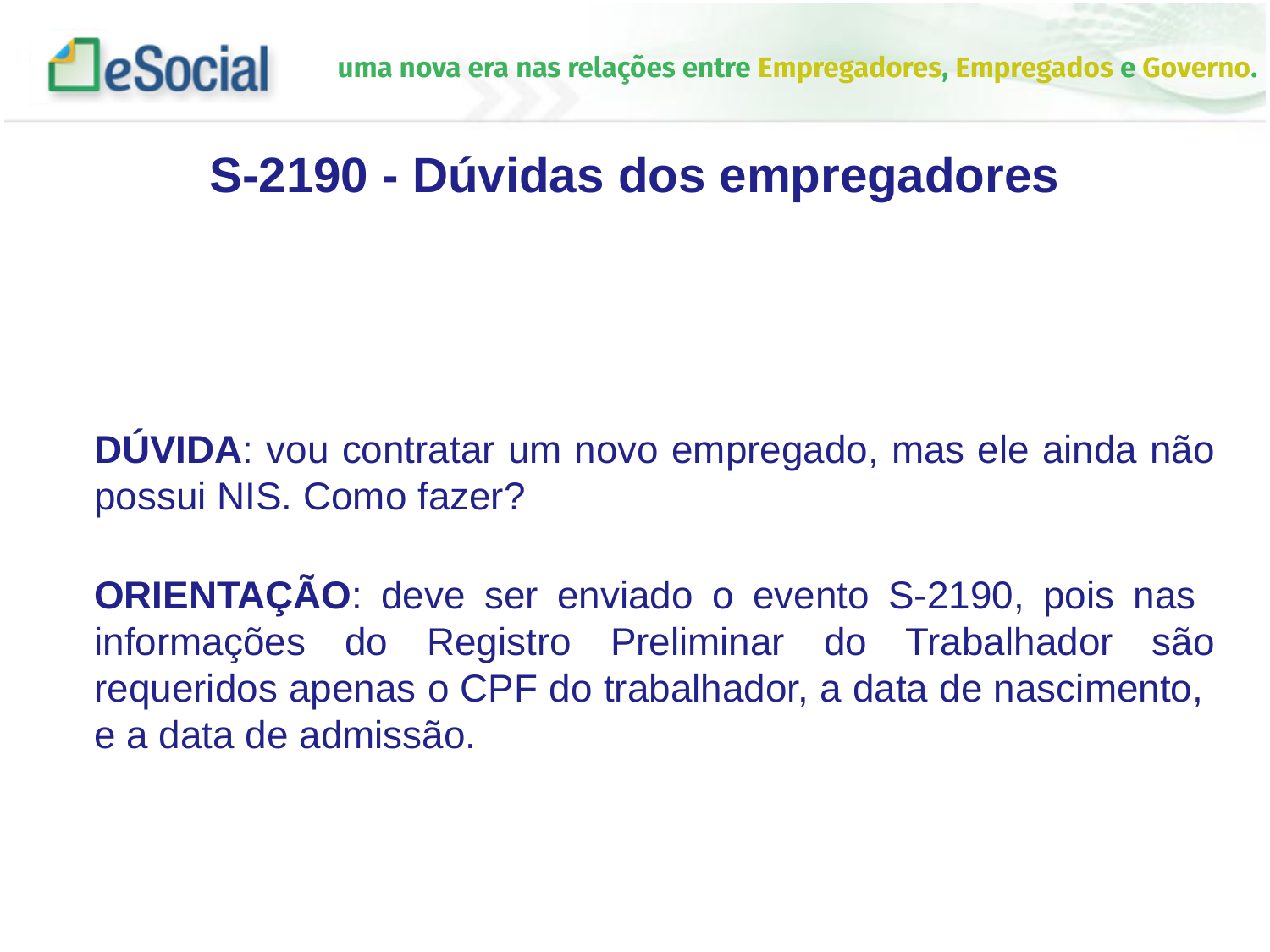

S-2190 - Dúvidas dos empregadores

DÚVIDA: vou contratar um novo empregado, mas ele ainda não possui NIS. Como fazer?

ORIENTAÇÃO: deve ser enviado o evento S-2190, pois nas  informações do Registro Preliminar do Trabalhador são requeridos apenas o CPF do trabalhador, a data de nascimento,  e a data de admissão.